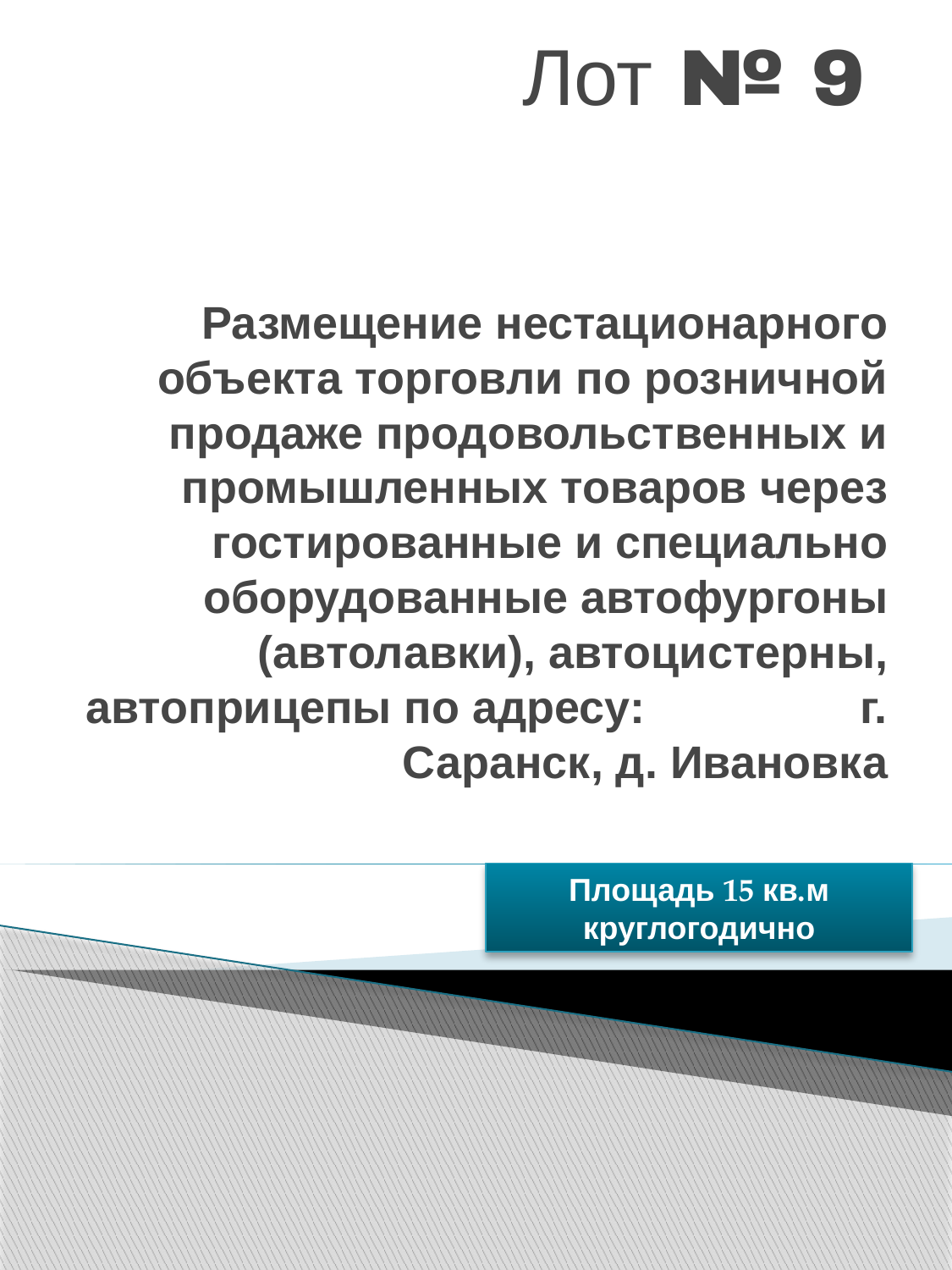

Лот № 9
# Размещение нестационарного объекта торговли по розничной продаже продовольственных и промышленных товаров через гостированные и специально оборудованные автофургоны (автолавки), автоцистерны, автоприцепы по адресу:                 г. Саранск, д. Ивановка
Площадь 15 кв.м
круглогодично